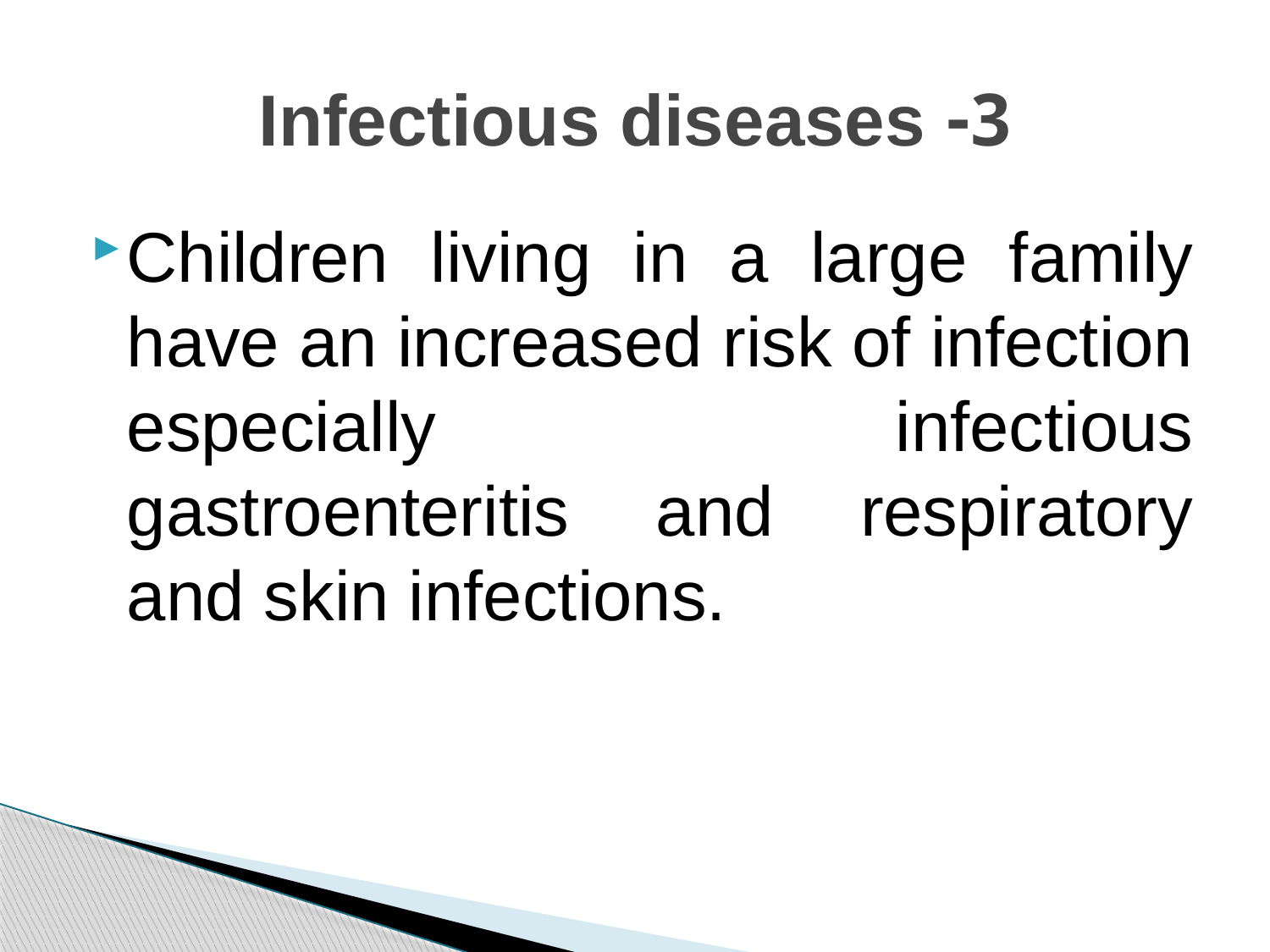

# 3- Infectious diseases
Children living in a large family have an increased risk of infection especially infectious gastroenteritis and respiratory and skin infections.